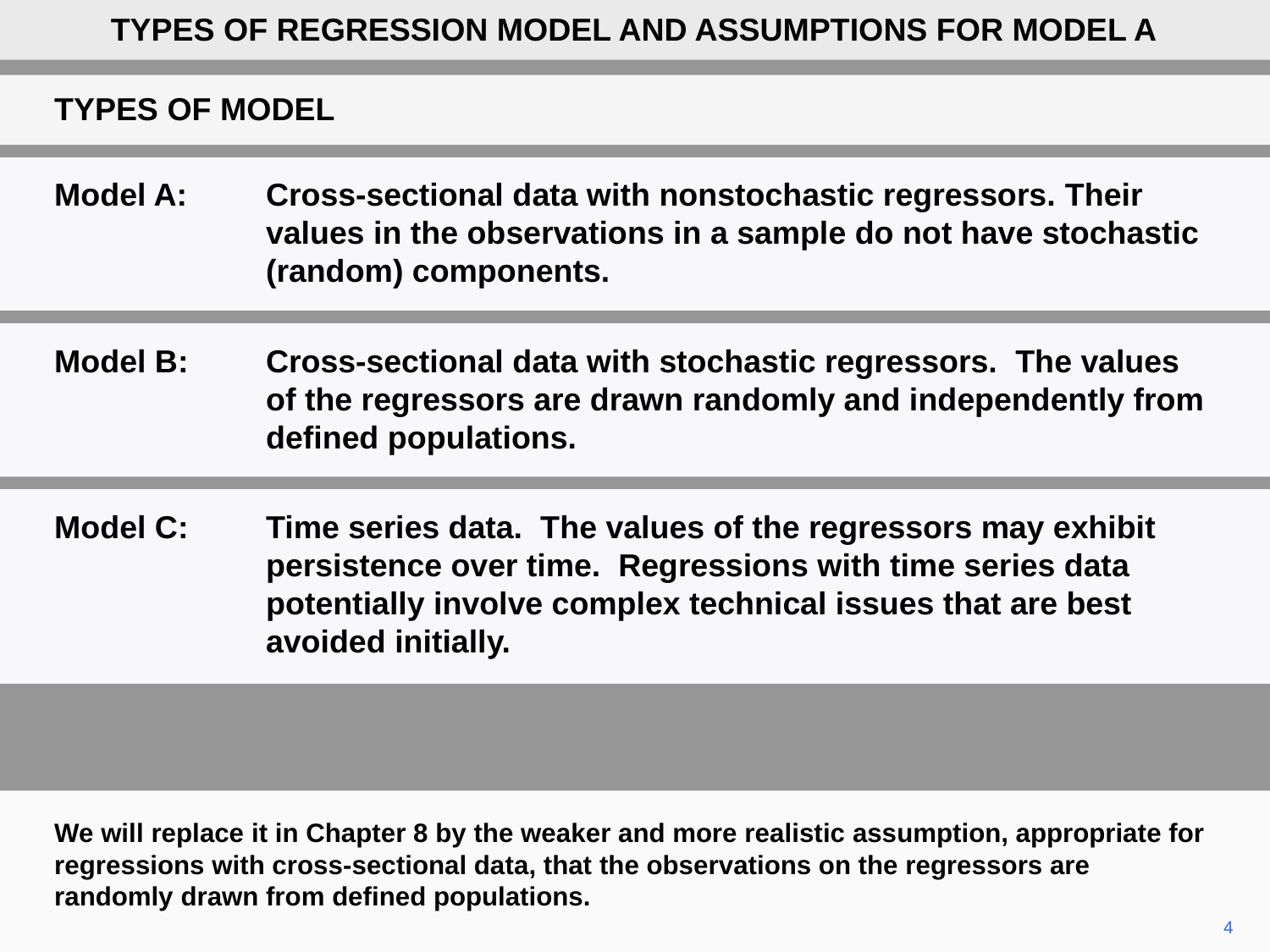

TYPES OF REGRESSION MODEL AND ASSUMPTIONS FOR MODEL A

TYPES OF MODEL

Model A:	Cross-sectional data with nonstochastic regressors. Their values in the observations in a sample do not have stochastic (random) components.

Model B:	Cross-sectional data with stochastic regressors.  The values of the regressors are drawn randomly and independently from defined populations.

Model C:	Time series data.  The values of the regressors may exhibit persistence over time.  Regressions with time series data potentially involve complex technical issues that are best avoided initially.

We will replace it in Chapter 8 by the weaker and more realistic assumption, appropriate for regressions with cross-sectional data, that the observations on the regressors are randomly drawn from defined populations.
	4